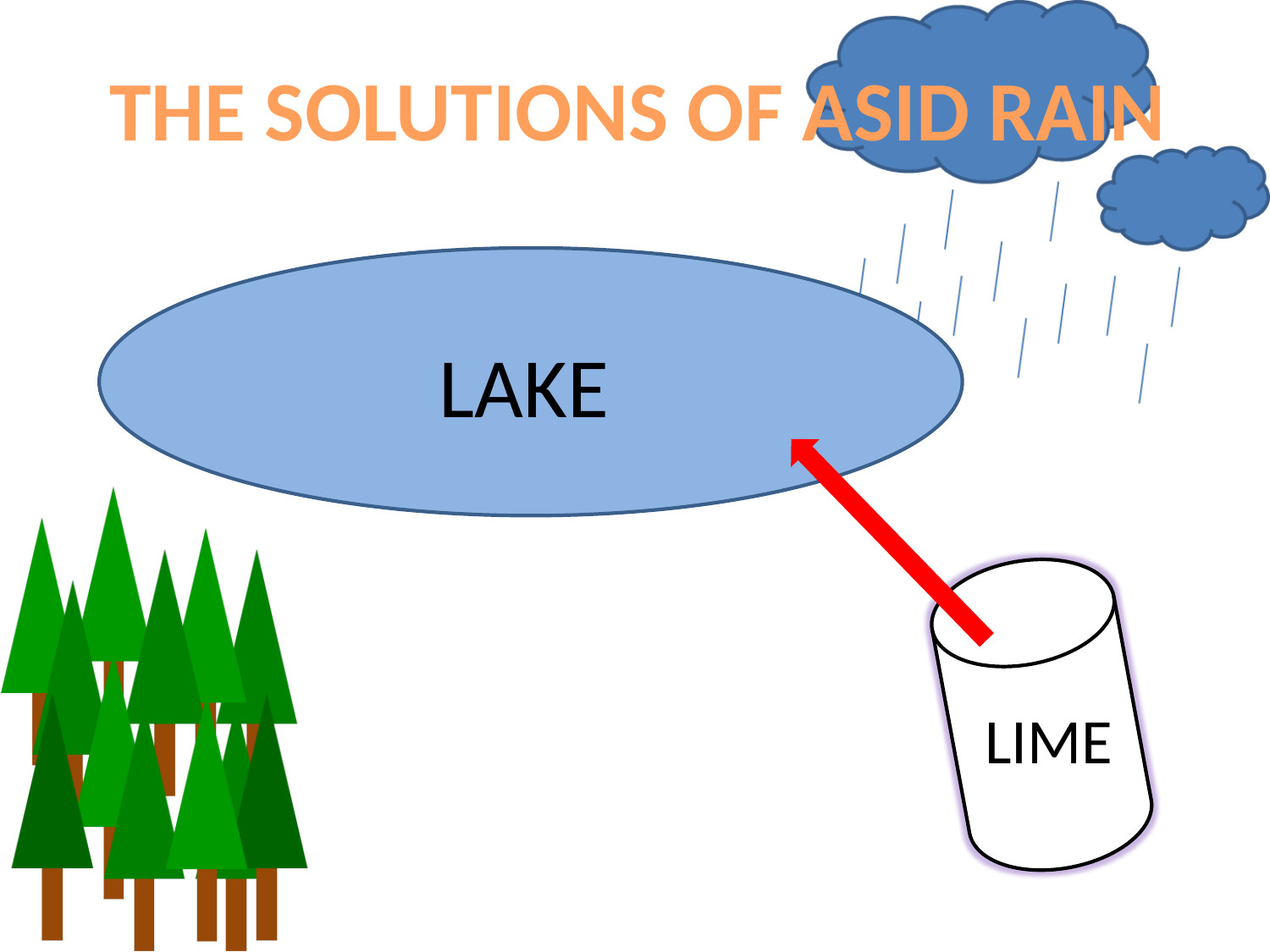

THE SOLUTIONS OF ASID RAIN

LAKE

LIME